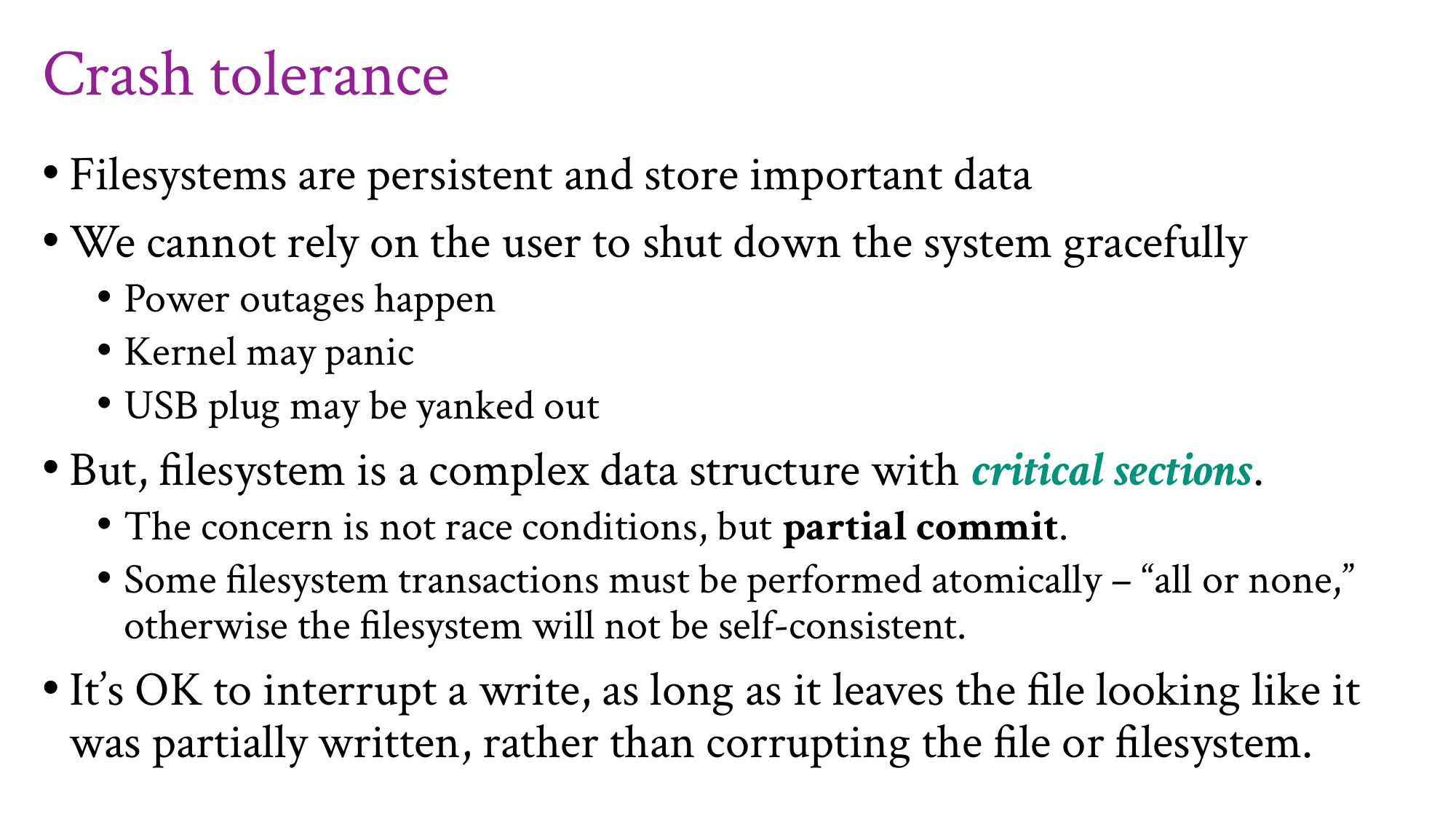

# Crash tolerance
Filesystems are persistent and store important data
We cannot rely on the user to shut down the system gracefully
Power outages happen
Kernel may panic
USB plug may be yanked out
But, filesystem is a complex data structure with critical sections.
The concern is not race conditions, but partial commit.
Some filesystem transactions must be performed atomically – “all or none,” otherwise the filesystem will not be self-consistent.
It’s OK to interrupt a write, as long as it leaves the file looking like it was partially written, rather than corrupting the file or filesystem.